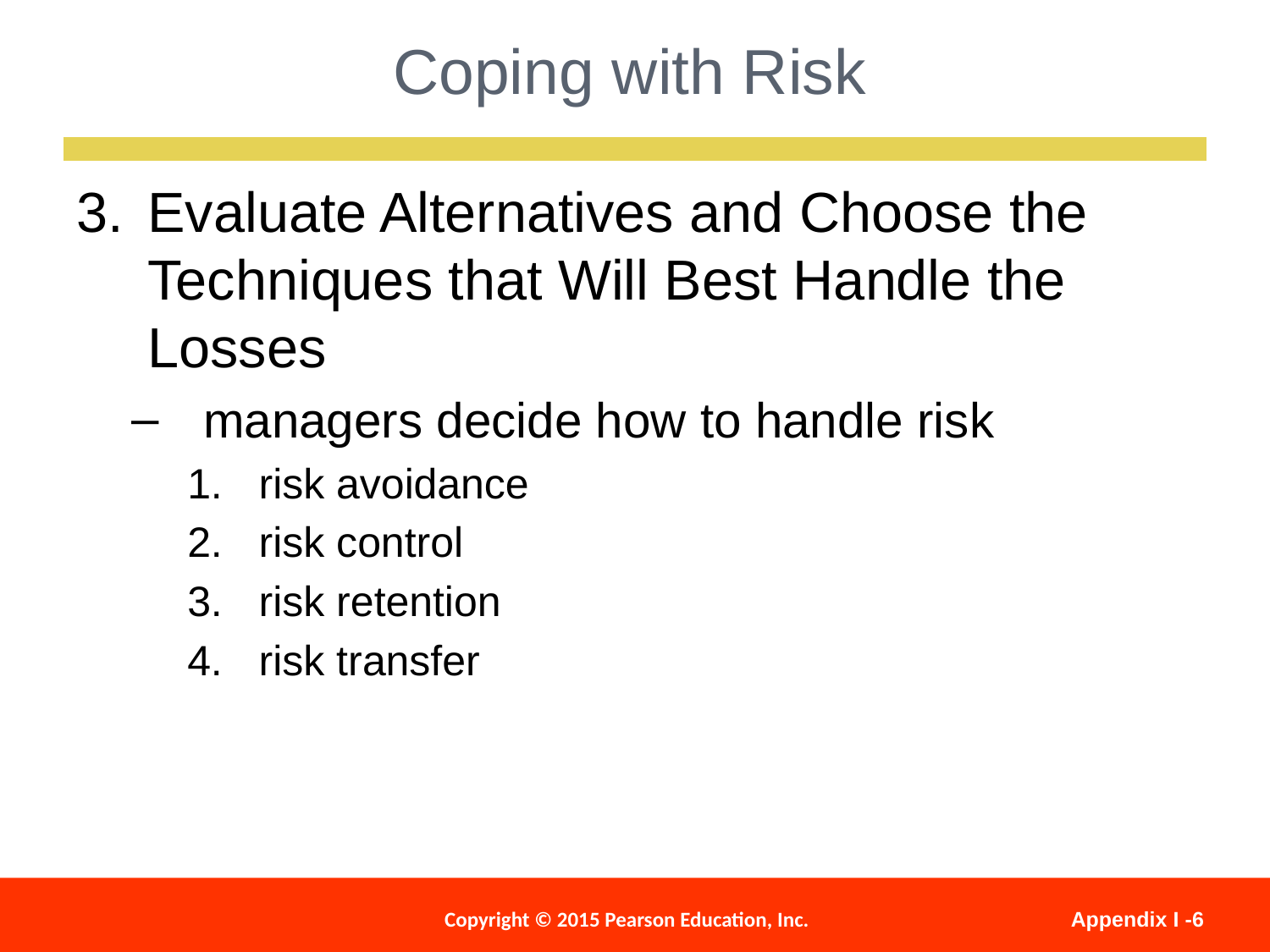

Coping with Risk
Evaluate Alternatives and Choose the Techniques that Will Best Handle the Losses
managers decide how to handle risk
risk avoidance
risk control
risk retention
risk transfer